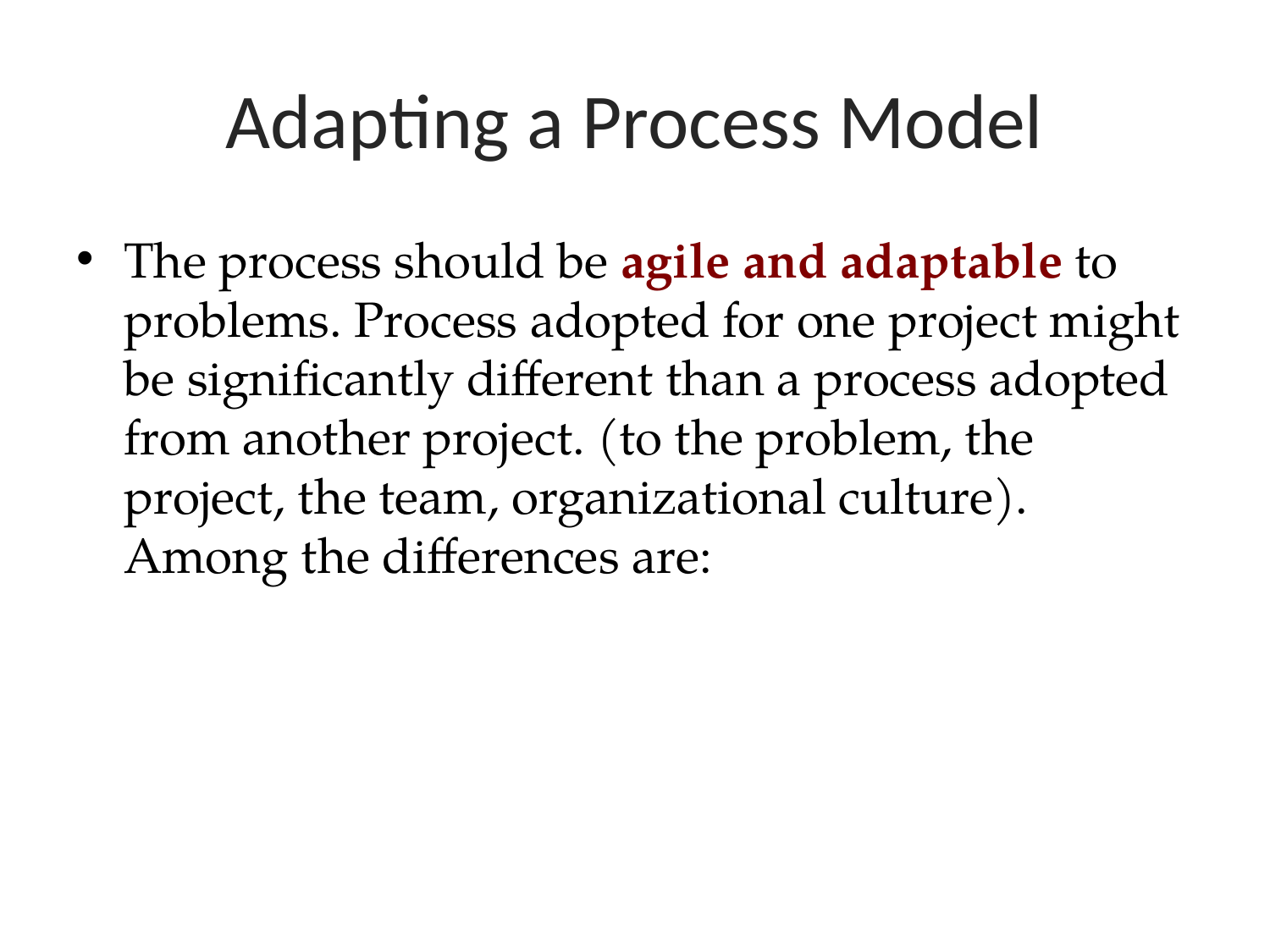

# Adapting a Process Model
The process should be agile and adaptable to problems. Process adopted for one project might be significantly different than a process adopted from another project. (to the problem, the project, the team, organizational culture). Among the differences are: